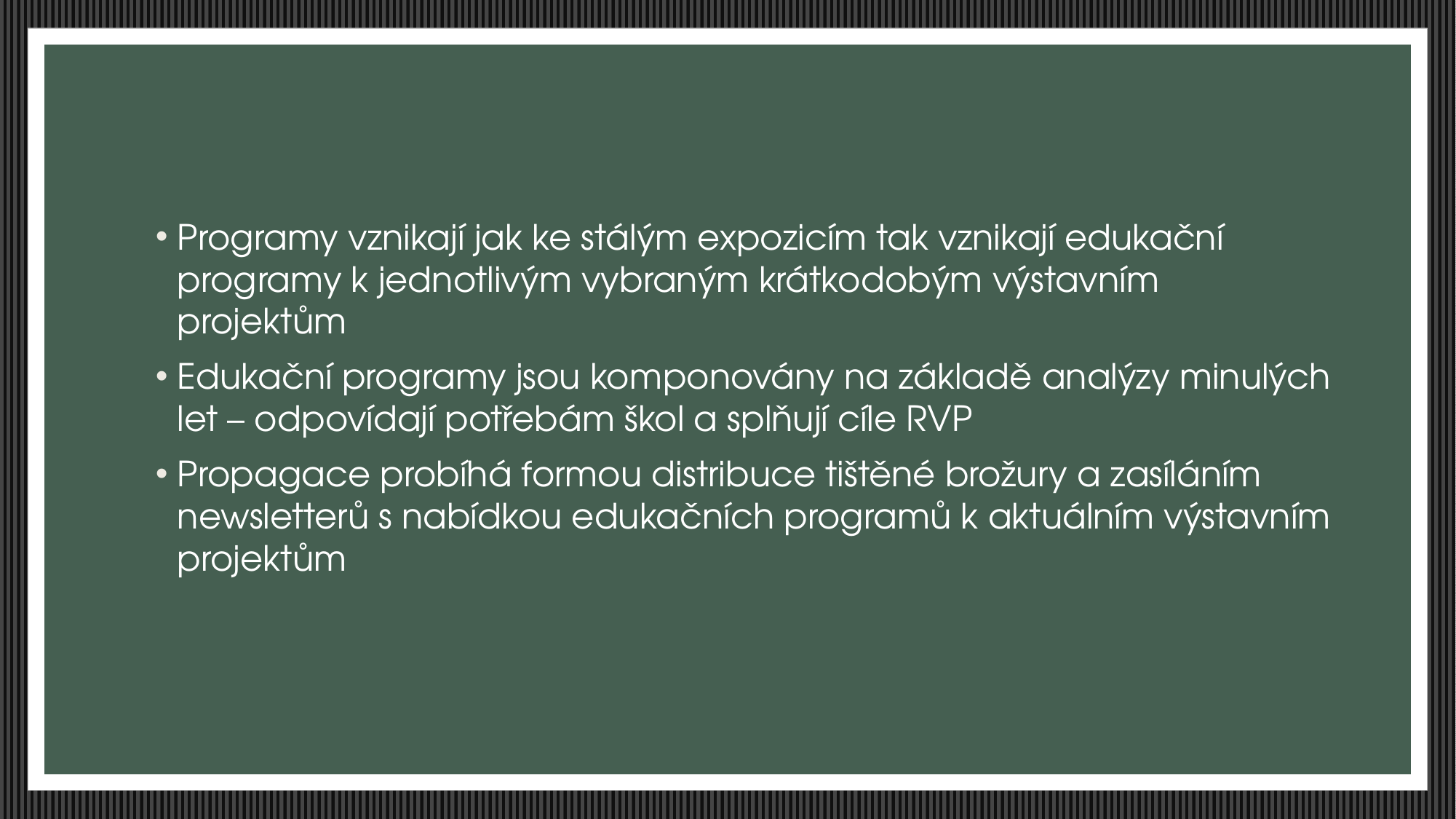

Programy vznikají jak ke stálým expozicím tak vznikají edukační programy k jednotlivým vybraným krátkodobým výstavním projektům
Edukační programy jsou komponovány na základě analýzy minulých let – odpovídají potřebám škol a splňují cíle RVP
Propagace probíhá formou distribuce tištěné brožury a zasíláním newsletterů s nabídkou edukačních programů k aktuálním výstavním projektům